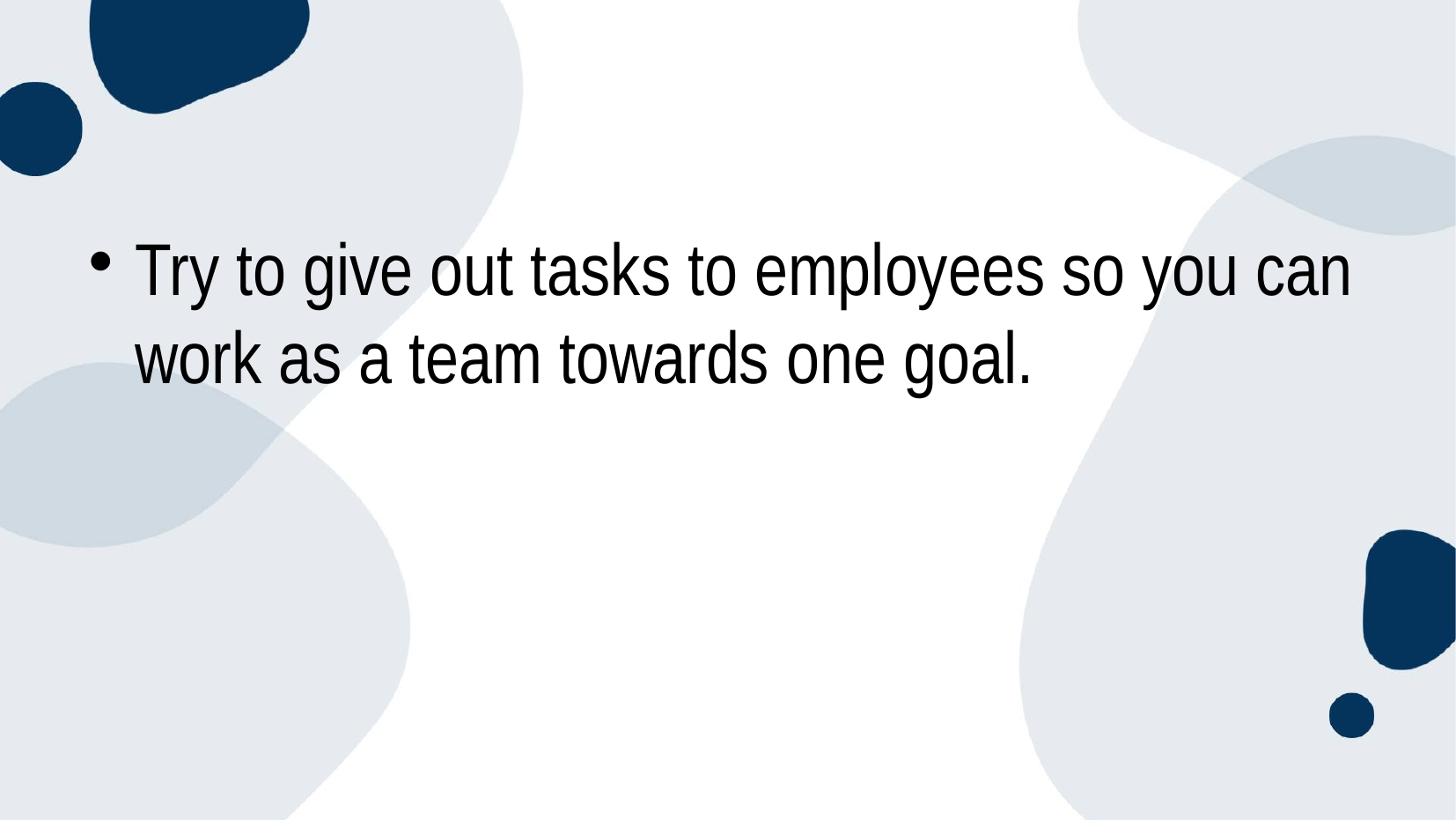

Try to give out tasks to employees so you can work as a team towards one goal.